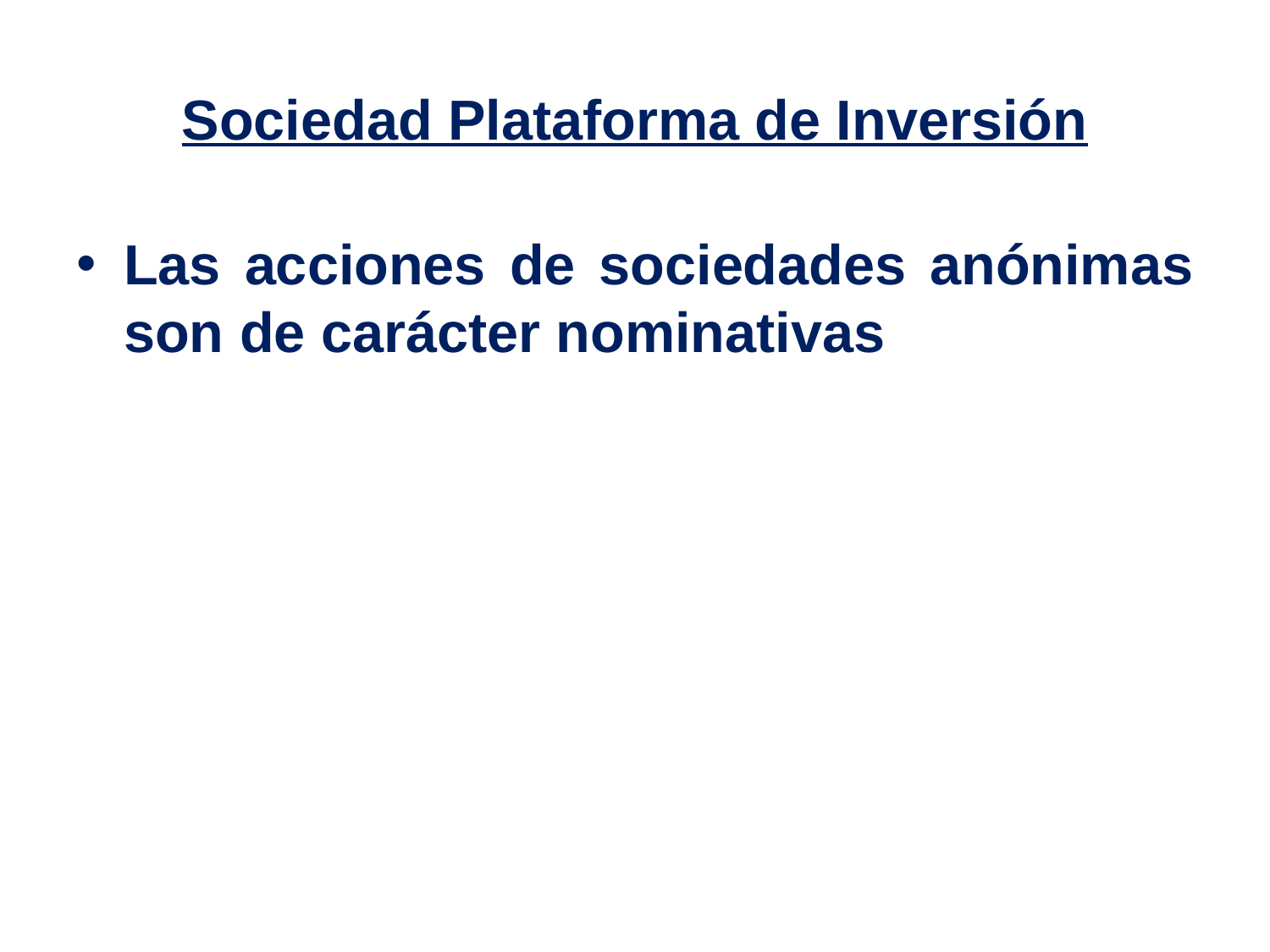

# Sociedad Plataforma de Inversión
Las acciones de sociedades anónimas son de carácter nominativas